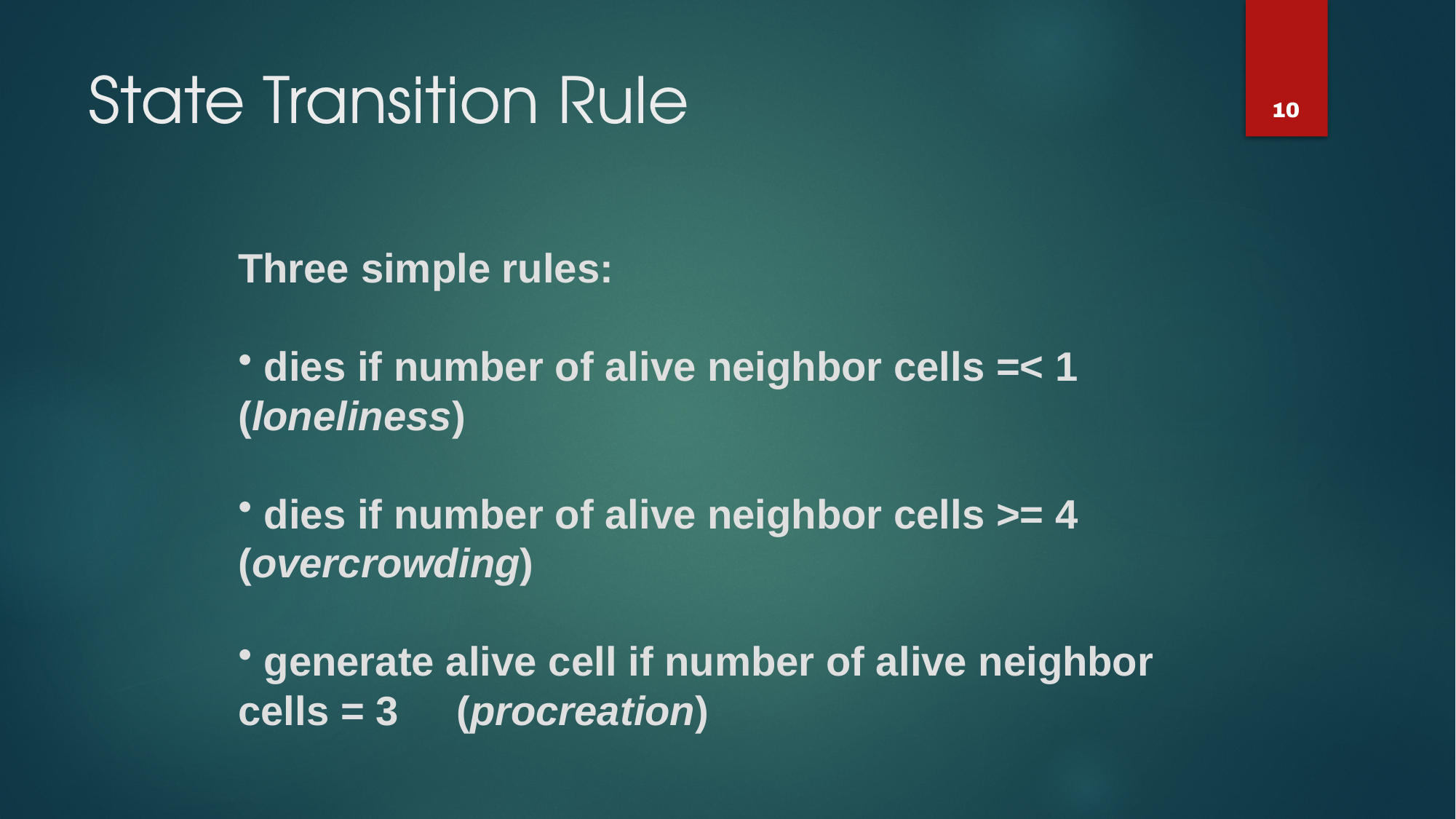

10
# State Transition Rule
Three simple rules:

 dies if number of alive neighbor cells =< 1	(loneliness)

 dies if number of alive neighbor cells >= 4	(overcrowding)

 generate alive cell if number of alive neighbor cells = 3	(procreation)